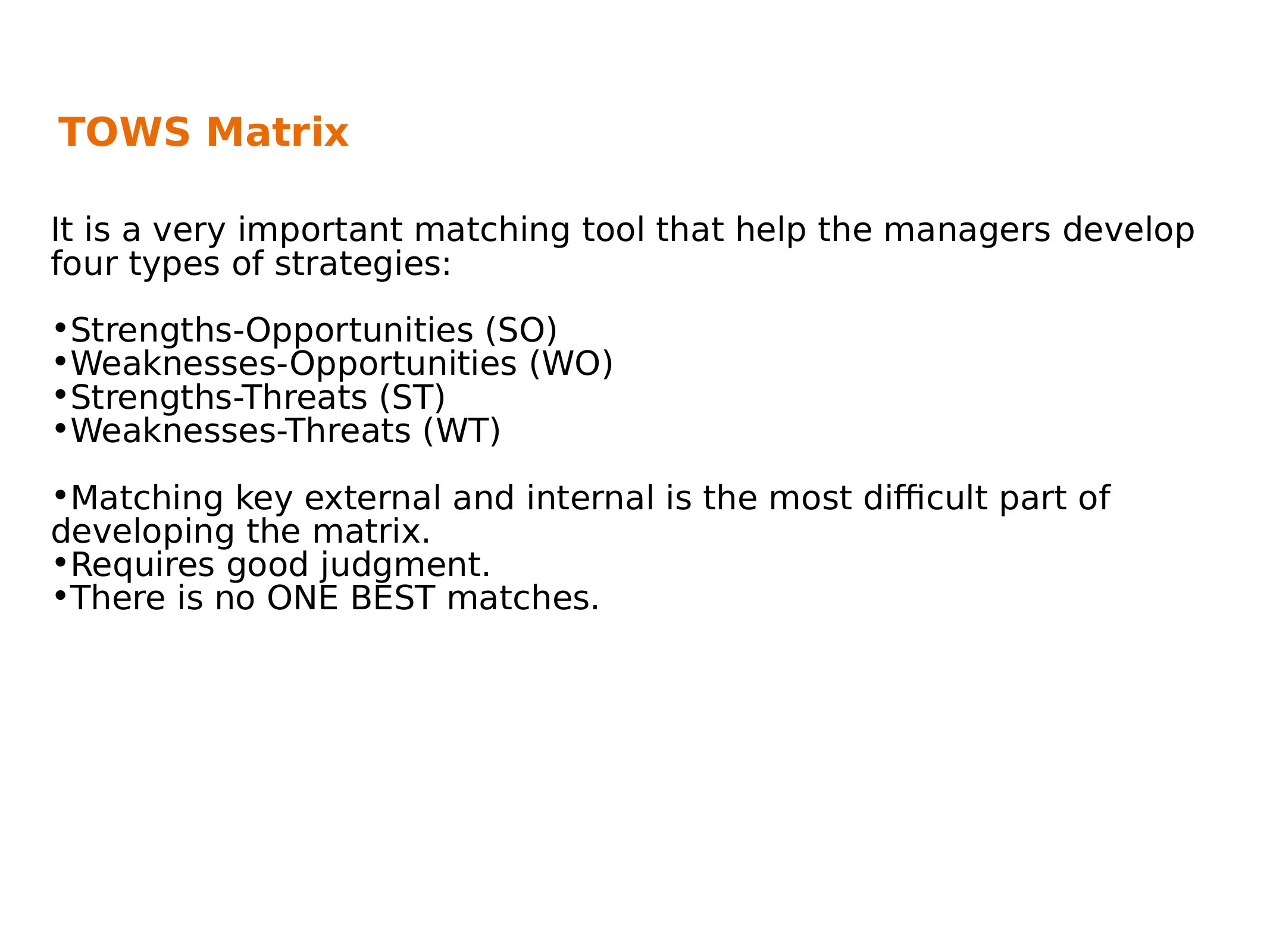

TOWS Matrix
It is a very important matching tool that help the managers develop
four types of strategies:

Strengths-Opportunities (SO)
Weaknesses-Opportunities (WO)
Strengths-Threats (ST)
Weaknesses-Threats (WT)

Matching key external and internal is the most difficult part of developing the matrix.
Requires good judgment.
There is no ONE BEST matches.